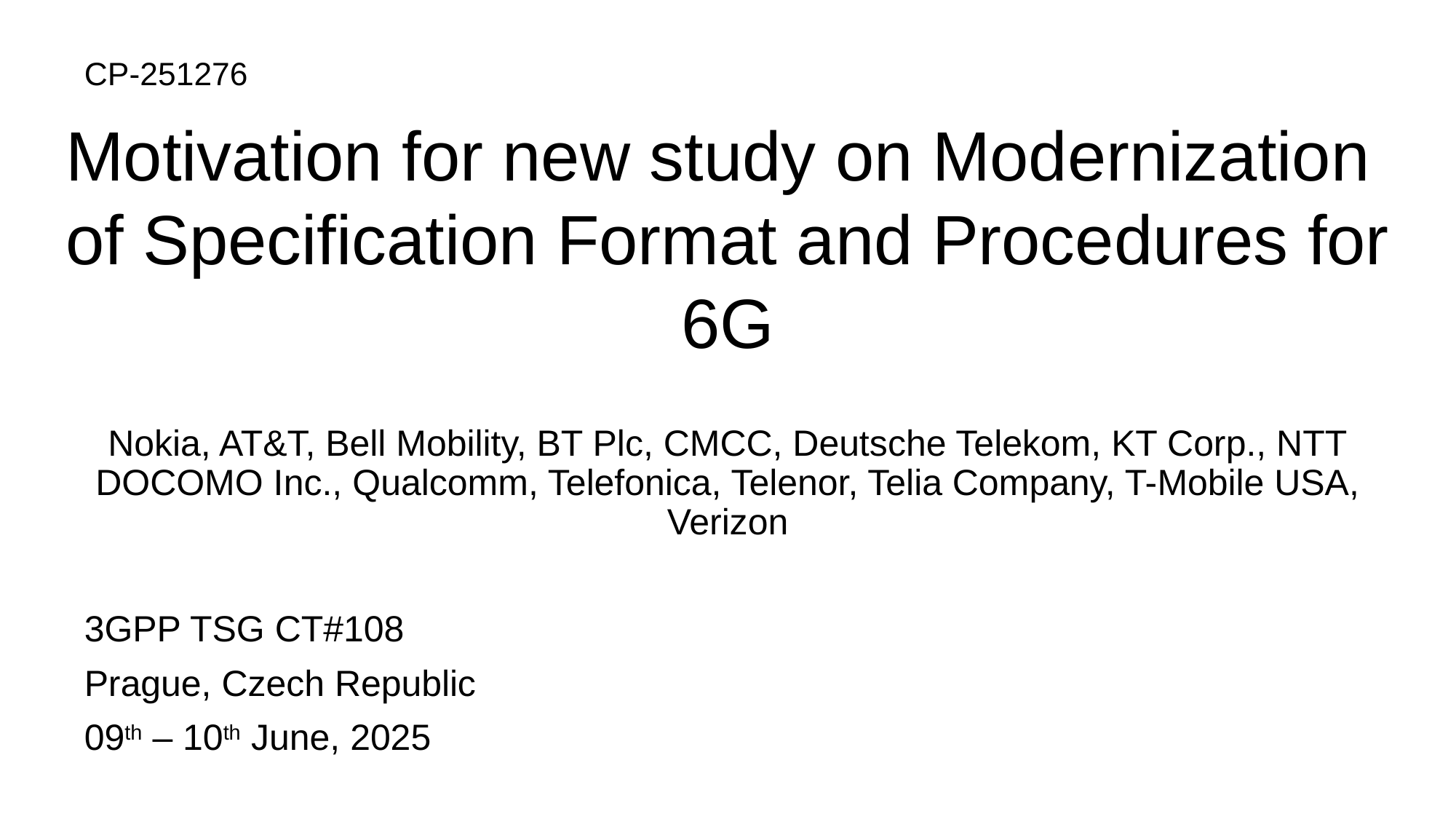

CP-251276
# Motivation for new study on Modernization of Specification Format and Procedures for 6G
Nokia, AT&T, Bell Mobility, BT Plc, CMCC, Deutsche Telekom, KT Corp., NTT DOCOMO Inc., Qualcomm, Telefonica, Telenor, Telia Company, T-Mobile USA, Verizon
3GPP TSG CT#108
Prague, Czech Republic
09th – 10th June, 2025